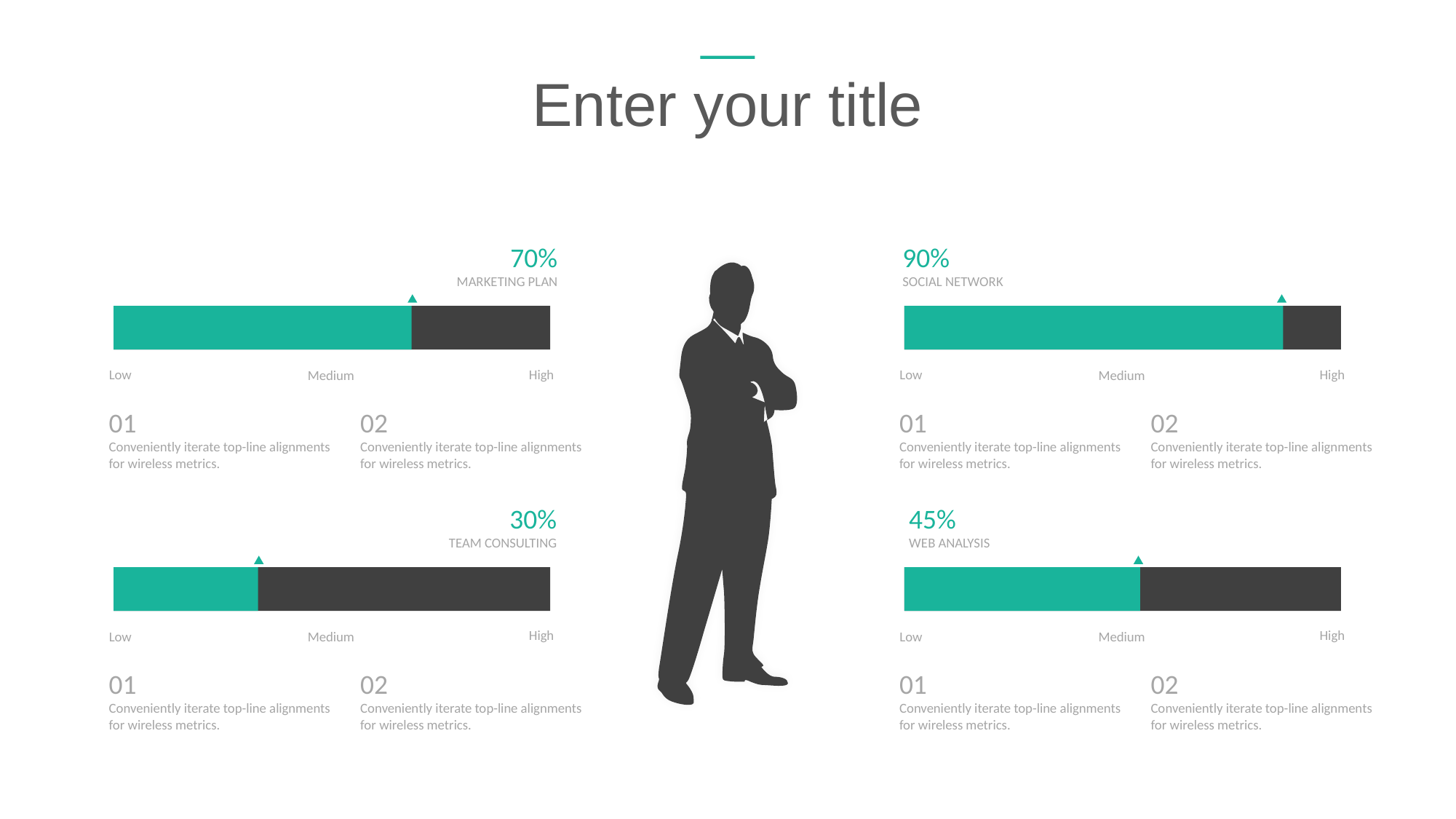

Enter your title
70%
MARKETING PLAN
90%
SOCIAL NETWORK

High
High
Low
Low
Medium
Medium
01
Conveniently iterate top-line alignments for wireless metrics.
02
Conveniently iterate top-line alignments for wireless metrics.
01
Conveniently iterate top-line alignments for wireless metrics.
02
Conveniently iterate top-line alignments for wireless metrics.
30%
TEAM CONSULTING
45%
WEB ANALYSIS

High
High
Low
Low
Medium
Medium
01
Conveniently iterate top-line alignments for wireless metrics.
02
Conveniently iterate top-line alignments for wireless metrics.
01
Conveniently iterate top-line alignments for wireless metrics.
02
Conveniently iterate top-line alignments for wireless metrics.